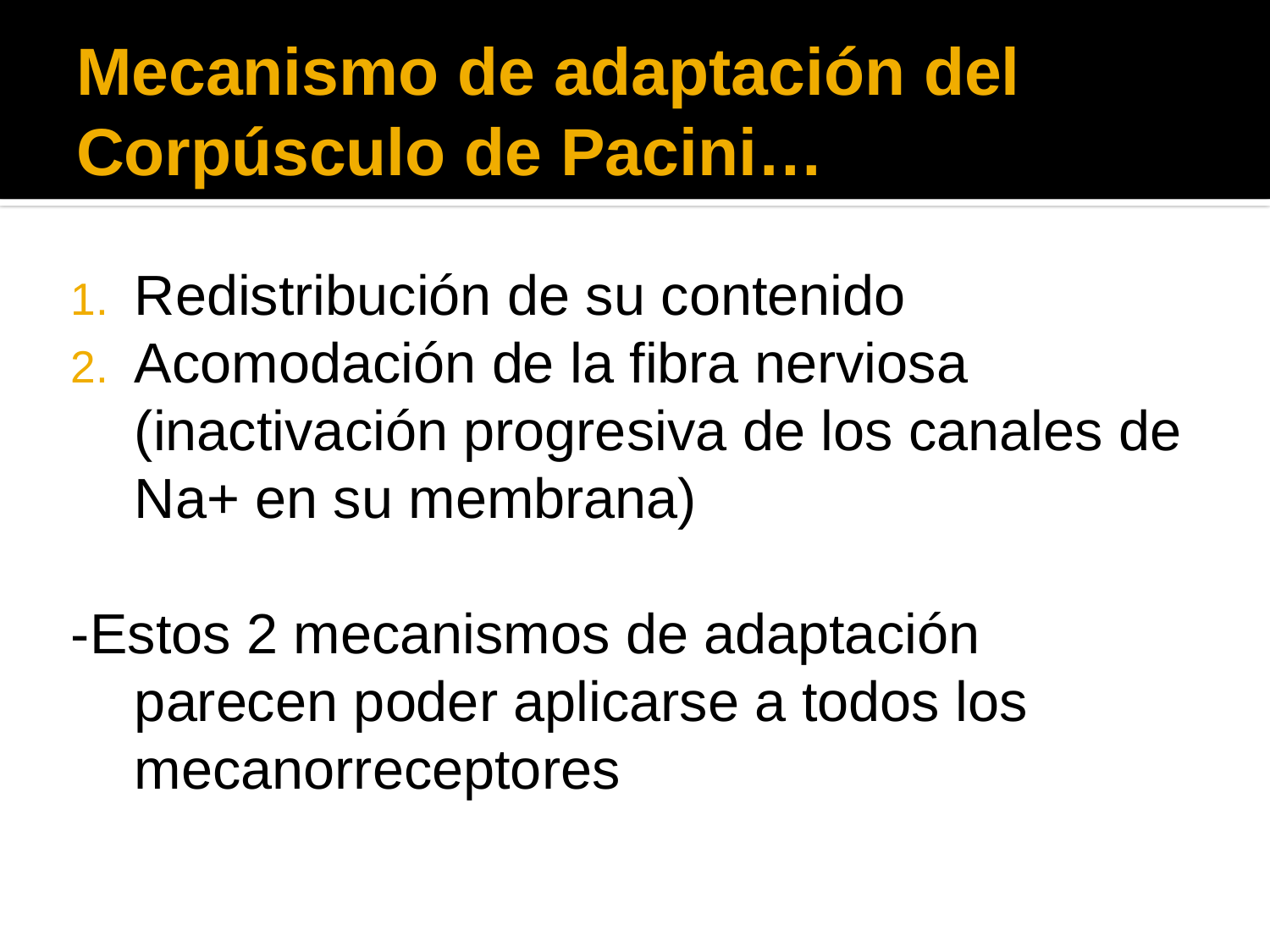

# Mecanismo de adaptación del Corpúsculo de Pacini…
Redistribución de su contenido
Acomodación de la fibra nerviosa (inactivación progresiva de los canales de Na+ en su membrana)

-Estos 2 mecanismos de adaptación parecen poder aplicarse a todos los mecanorreceptores